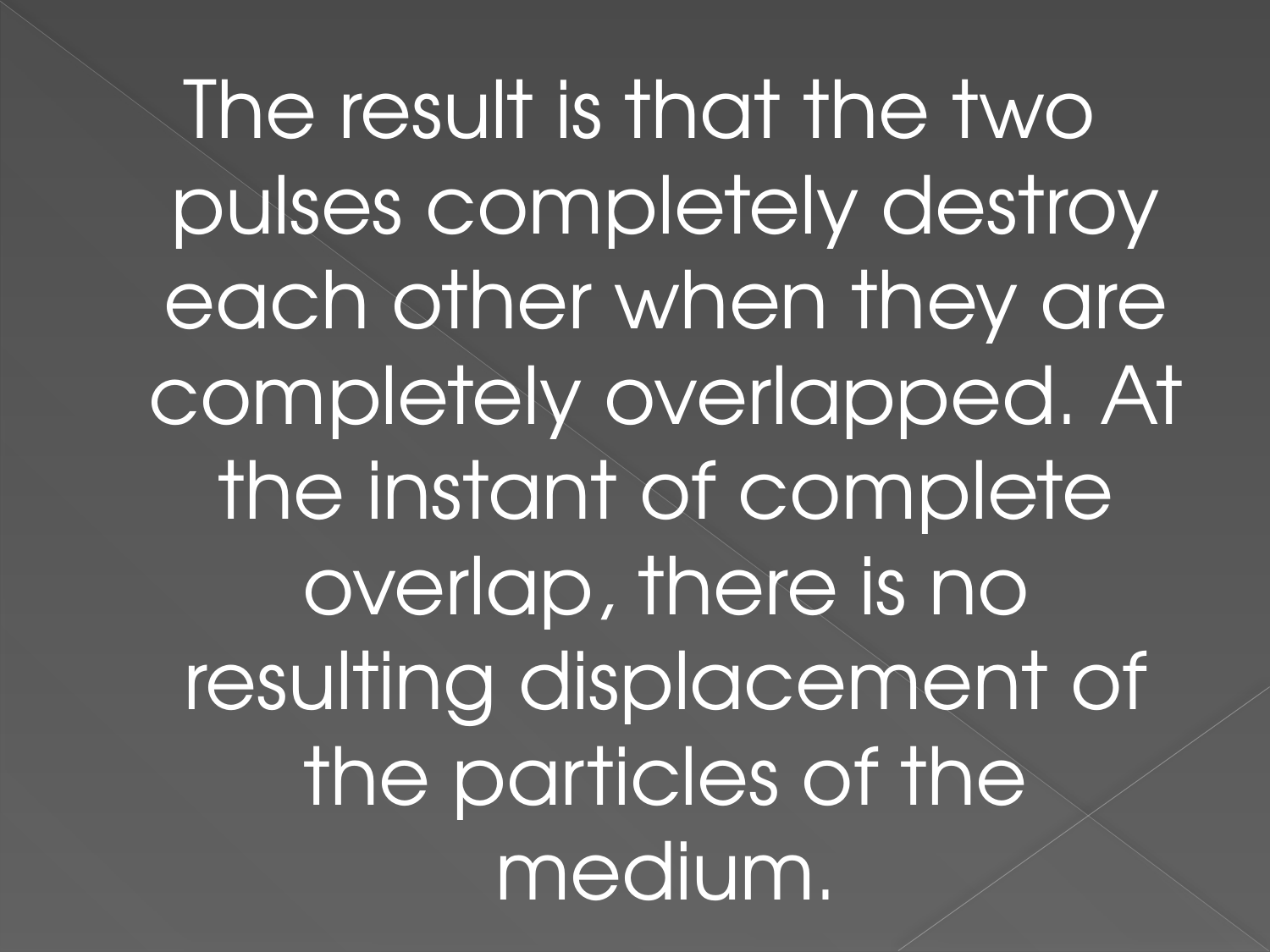

The result is that the two pulses completely destroy each other when they are completely overlapped. At the instant of complete overlap, there is no resulting displacement of the particles of the medium.